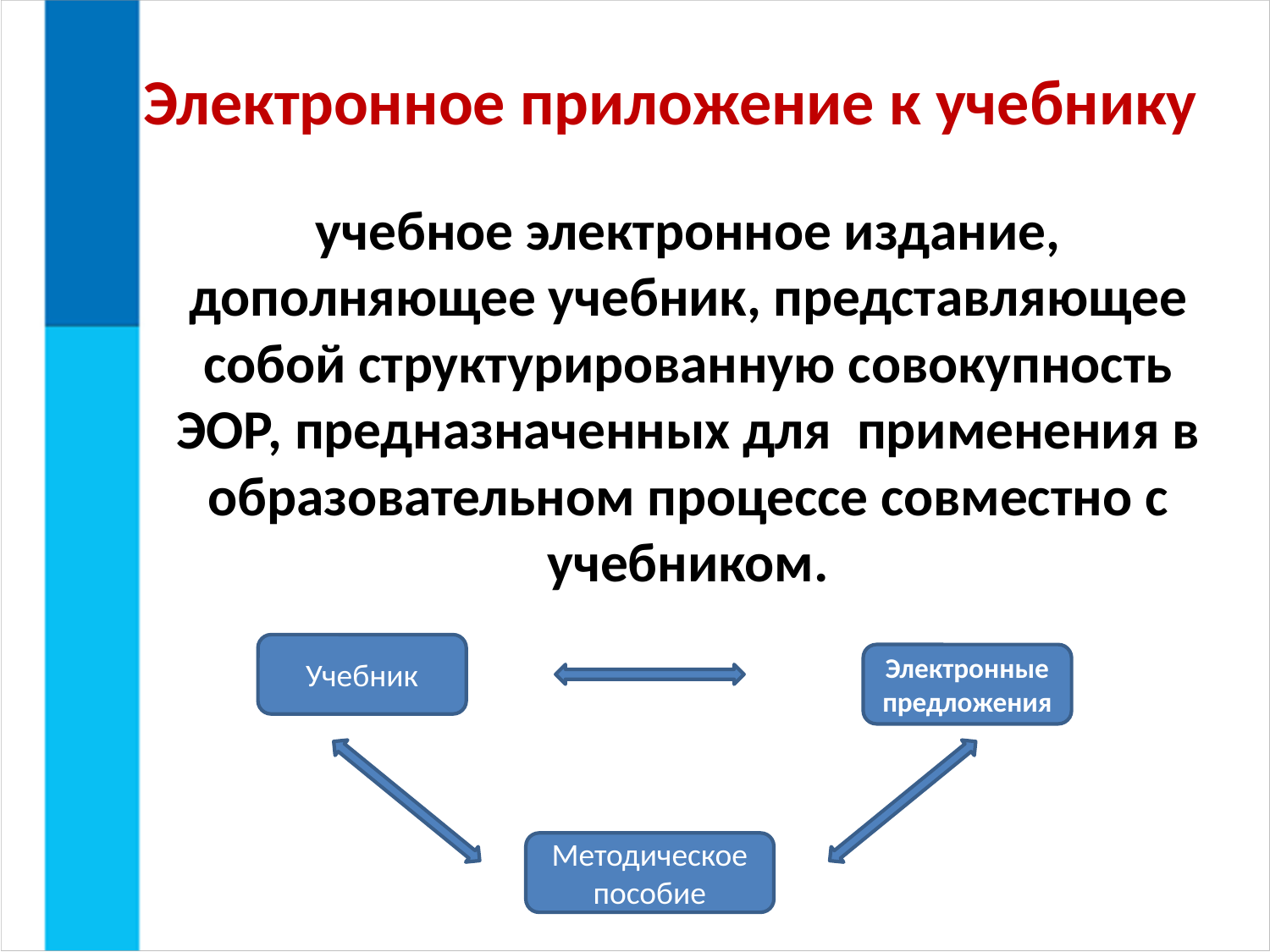

# Электронное приложение к учебнику
	учебное электронное издание, дополняющее учебник, представляющее собой структурированную совокупность ЭОР, предназначенных для  применения в образовательном процессе совместно с учебником.
Учебник
Электронные предложения

Методическое пособие